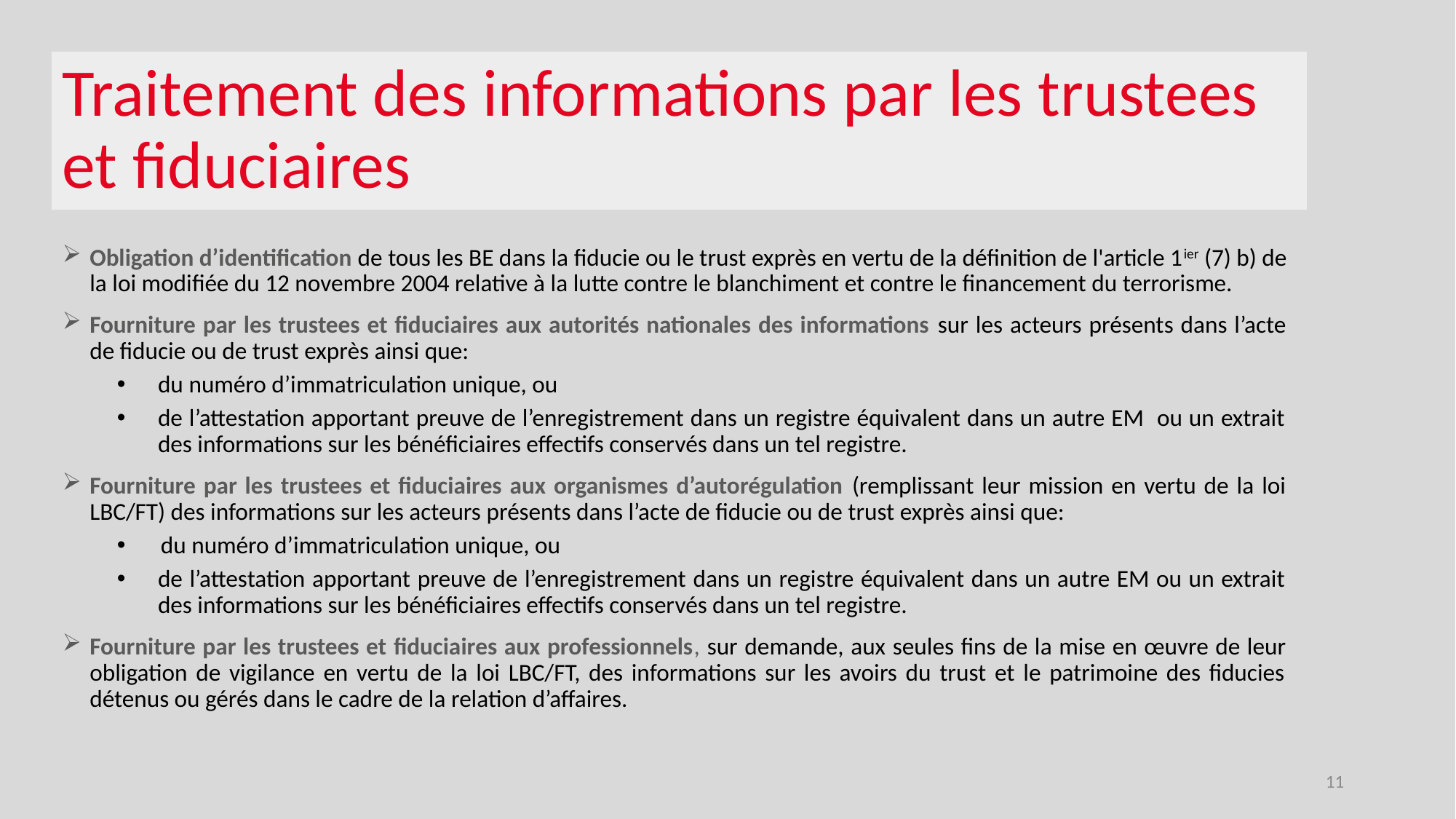

# Traitement des informations par les trustees et fiduciaires
Obligation d’identification de tous les BE dans la fiducie ou le trust exprès en vertu de la définition de l'article 1ier (7) b) de la loi modifiée du 12 novembre 2004 relative à la lutte contre le blanchiment et contre le financement du terrorisme.
Fourniture par les trustees et fiduciaires aux autorités nationales des informations sur les acteurs présents dans l’acte de fiducie ou de trust exprès ainsi que:
du numéro d’immatriculation unique, ou
de l’attestation apportant preuve de l’enregistrement dans un registre équivalent dans un autre EM  ou un extrait des informations sur les bénéficiaires effectifs conservés dans un tel registre.
Fourniture par les trustees et fiduciaires aux organismes d’autorégulation (remplissant leur mission en vertu de la loi LBC/FT) des informations sur les acteurs présents dans l’acte de fiducie ou de trust exprès ainsi que:
   du numéro d’immatriculation unique, ou
de l’attestation apportant preuve de l’enregistrement dans un registre équivalent dans un autre EM ou un extrait des informations sur les bénéficiaires effectifs conservés dans un tel registre.
Fourniture par les trustees et fiduciaires aux professionnels, sur demande, aux seules fins de la mise en œuvre de leur obligation de vigilance en vertu de la loi LBC/FT, des informations sur les avoirs du trust et le patrimoine des fiducies détenus ou gérés dans le cadre de la relation d’affaires.

11